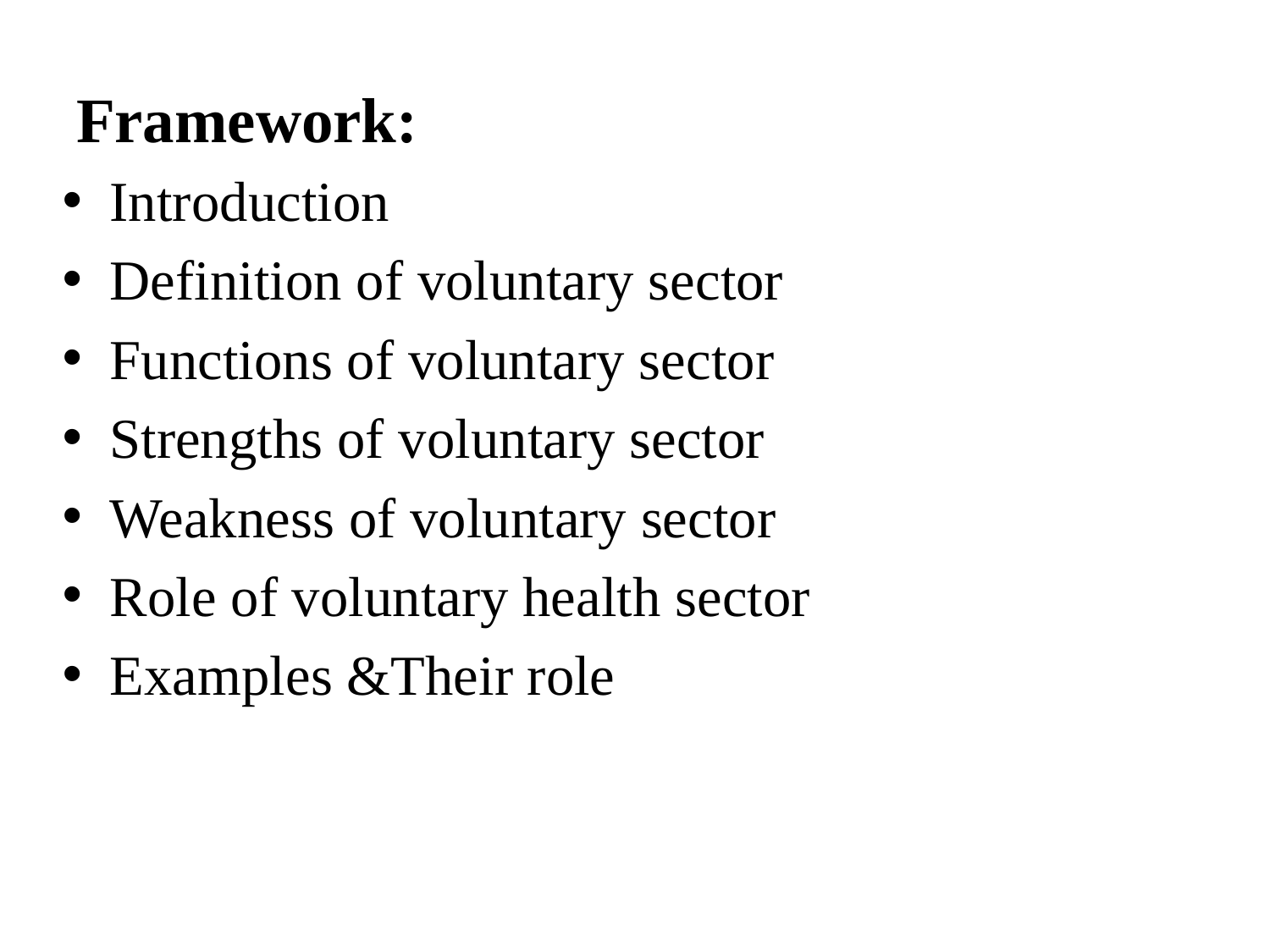

# Framework:
Introduction
Definition of voluntary sector
Functions of voluntary sector
Strengths of voluntary sector
Weakness of voluntary sector
Role of voluntary health sector
Examples &Their role